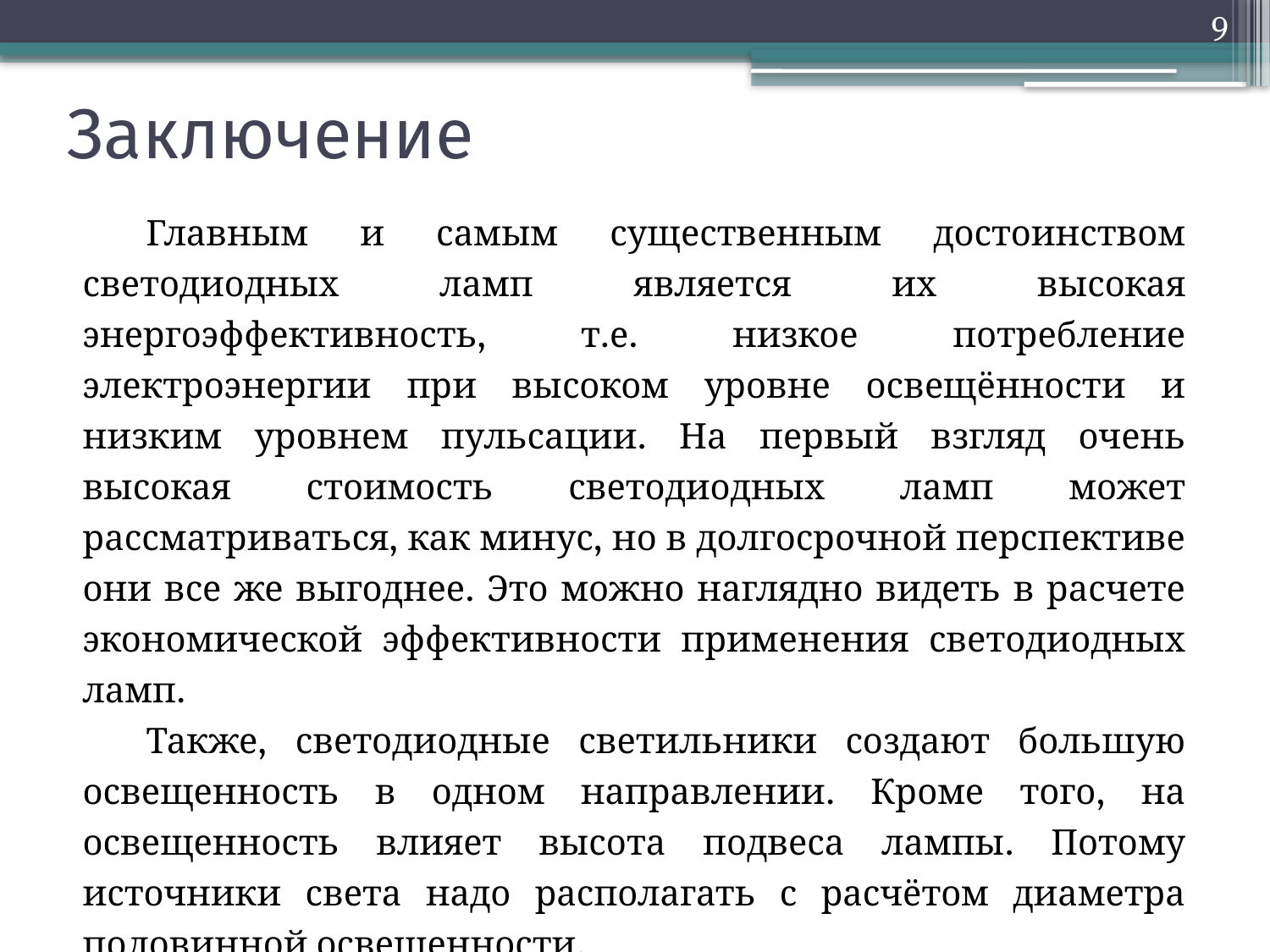

9
# Заключение
Главным и самым существенным достоинством светодиодных ламп является их высокая энергоэффективность, т.е. низкое потребление электроэнергии при высоком уровне освещённости и низким уровнем пульсации. На первый взгляд очень высокая стоимость светодиодных ламп может рассматриваться, как минус, но в долгосрочной перспективе они все же выгоднее. Это можно наглядно видеть в расчете экономической эффективности применения светодиодных ламп.
Также, светодиодные светильники создают большую освещенность в одном направлении. Кроме того, на освещенность влияет высота подвеса лампы. Потому источники света надо располагать с расчётом диаметра половинной освещенности.
С учетом вышеизложенного мы выбираем для своего светильника светодиодную лампу.